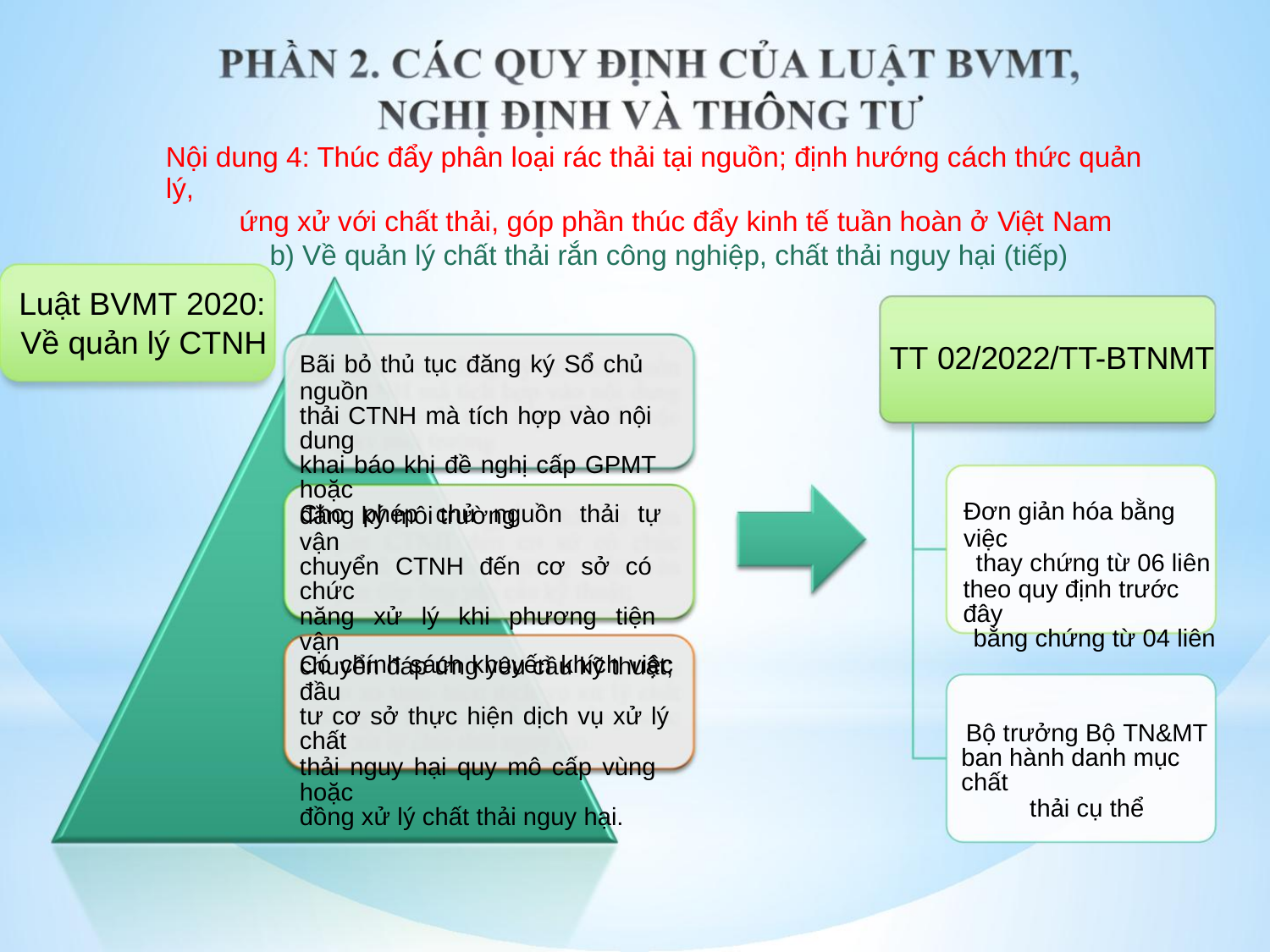

Nội dung 4: Thúc đẩy phân loại rác thải tại nguồn; định hướng cách thức quản lý,
ứng xử với chất thải, góp phần thúc đẩy kinh tế tuần hoàn ở Việt Nam
b) Về quản lý chất thải rắn công nghiệp, chất thải nguy hại (tiếp)
Luật BVMT 2020:
Về quản lý CTNH
TT 02/2022/TT-BTNMT
Bãi bỏ thủ tục đăng ký Sổ chủ nguồn
thải CTNH mà tích hợp vào nội dung
khai báo khi đề nghị cấp GPMT hoặc
đăng ký môi trường
Đơn giản hóa bằng việc
thay chứng từ 06 liên
theo quy định trước đây
bằng chứng từ 04 liên
Cho phép chủ nguồn thải tự vận
chuyển CTNH đến cơ sở có chức
năng xử lý khi phương tiện vận
chuyển đáp ứng yêu cầu kỹ thuật;
Có chính sách khuyến khích việc đầu
tư cơ sở thực hiện dịch vụ xử lý chất
thải nguy hại quy mô cấp vùng hoặc
đồng xử lý chất thải nguy hại.
Bộ trưởng Bộ TN&MT
ban hành danh mục chất
thải cụ thể